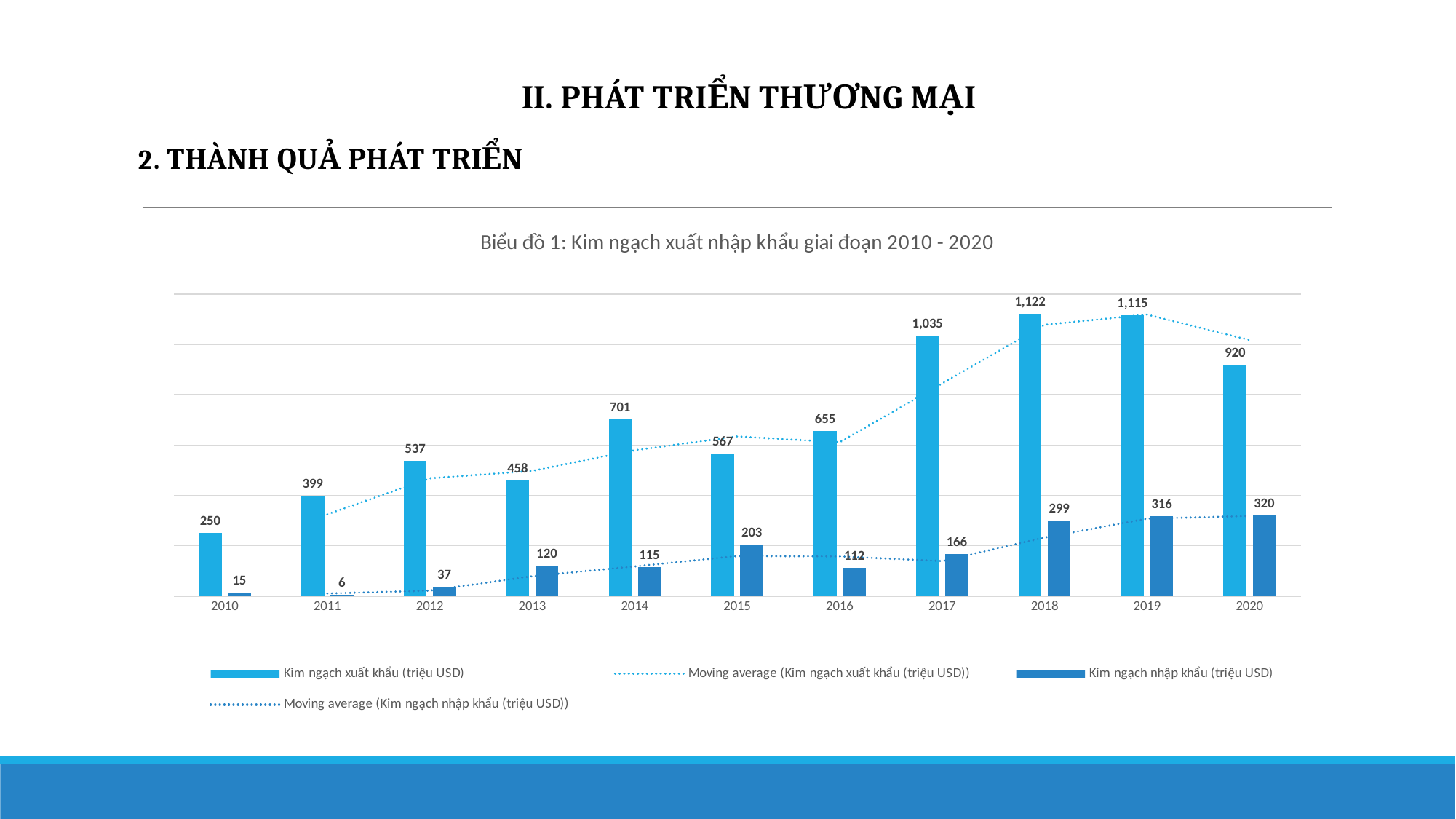

II. PHÁT TRIỂN THƯƠNG MẠI
2. THÀNH QUẢ PHÁT TRIỂN

### Chart: Biểu đồ 1: Kim ngạch xuất nhập khẩu giai đoạn 2010 - 2020

| Category | Kim ngạch xuất khẩu (triệu USD) | Kim ngạch nhập khẩu (triệu USD) |
|---|---|---|
| 2010 | 250.15 | 14.65 |
| 2011 | 399.19 | 5.59 |
| 2012 | 536.81 | 37.04 |
| 2013 | 458.3 | 120.21 |
| 2014 | 701.18 | 115.11 |
| 2015 | 567.47 | 202.85 |
| 2016 | 655.13 | 112.01 |
| 2017 | 1035.0 | 165.9 |
| 2018 | 1122.0 | 299.0 |
| 2019 | 1115.0 | 316.0 |
| 2020 | 920.0 | 320.0 |